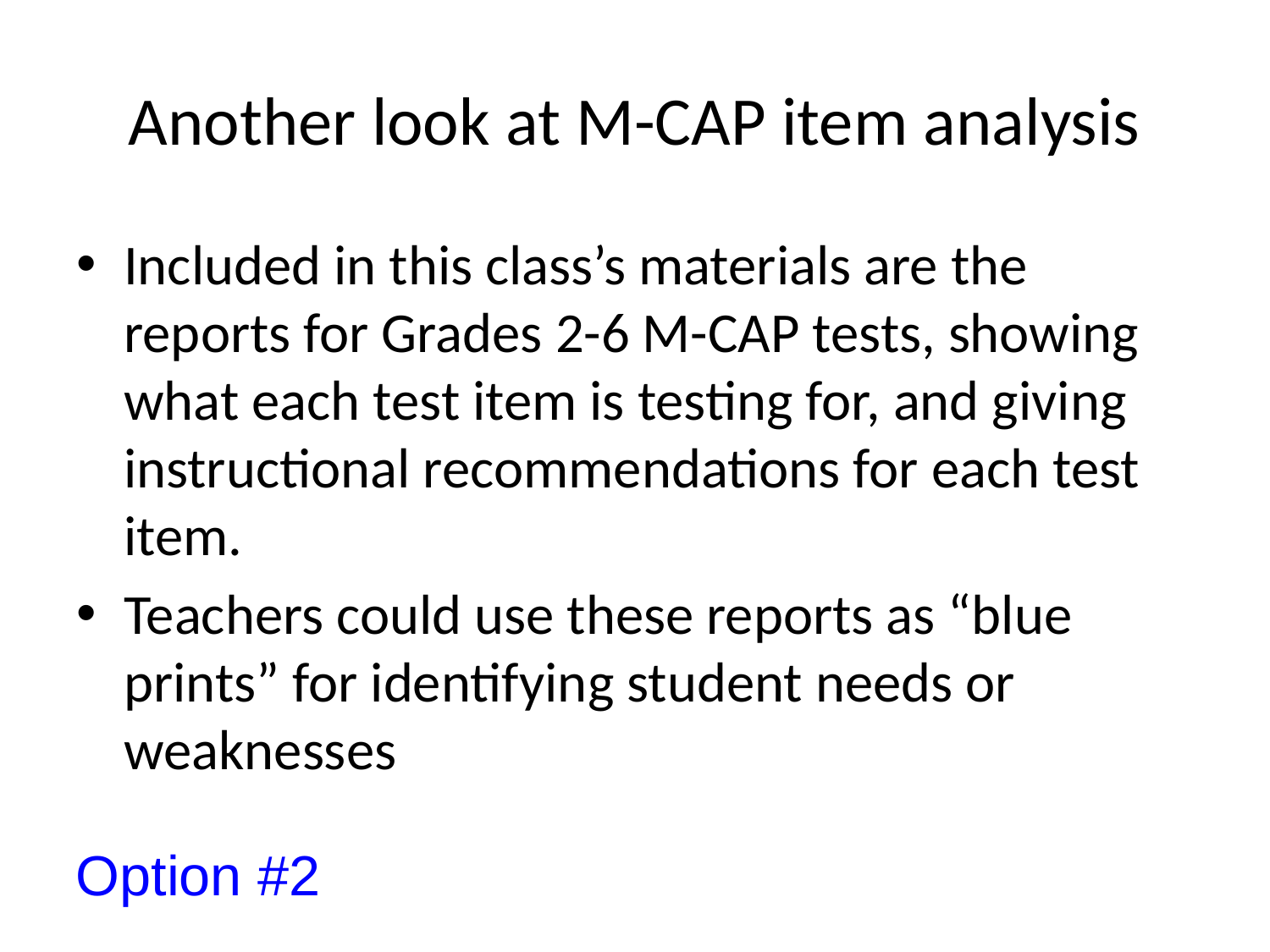

# Another look at M-CAP item analysis
Included in this class’s materials are the reports for Grades 2-6 M-CAP tests, showing what each test item is testing for, and giving instructional recommendations for each test item.
Teachers could use these reports as “blue prints” for identifying student needs or weaknesses
Option #2